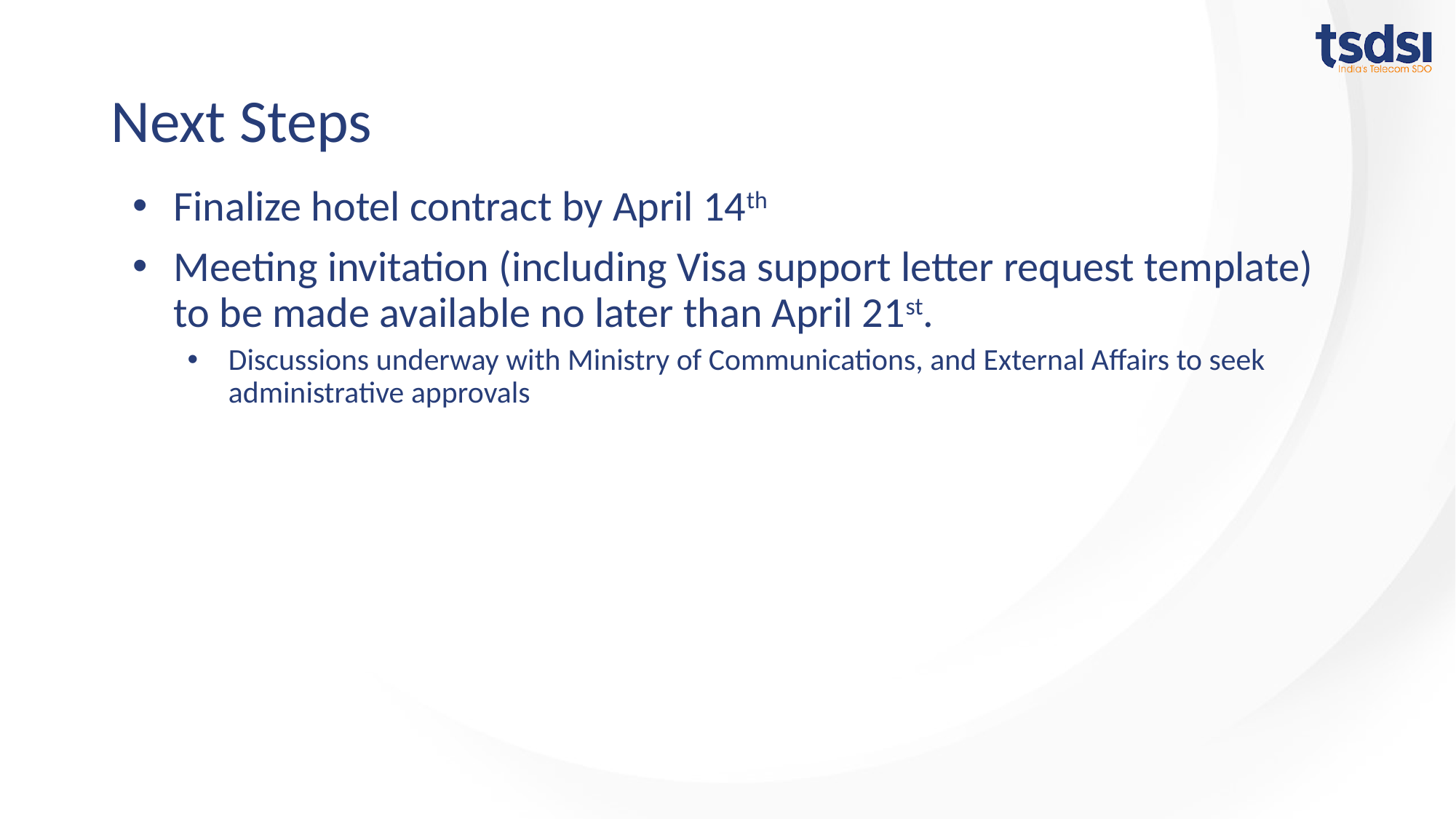

# Next Steps
Finalize hotel contract by April 14th
Meeting invitation (including Visa support letter request template) to be made available no later than April 21st.
Discussions underway with Ministry of Communications, and External Affairs to seek administrative approvals